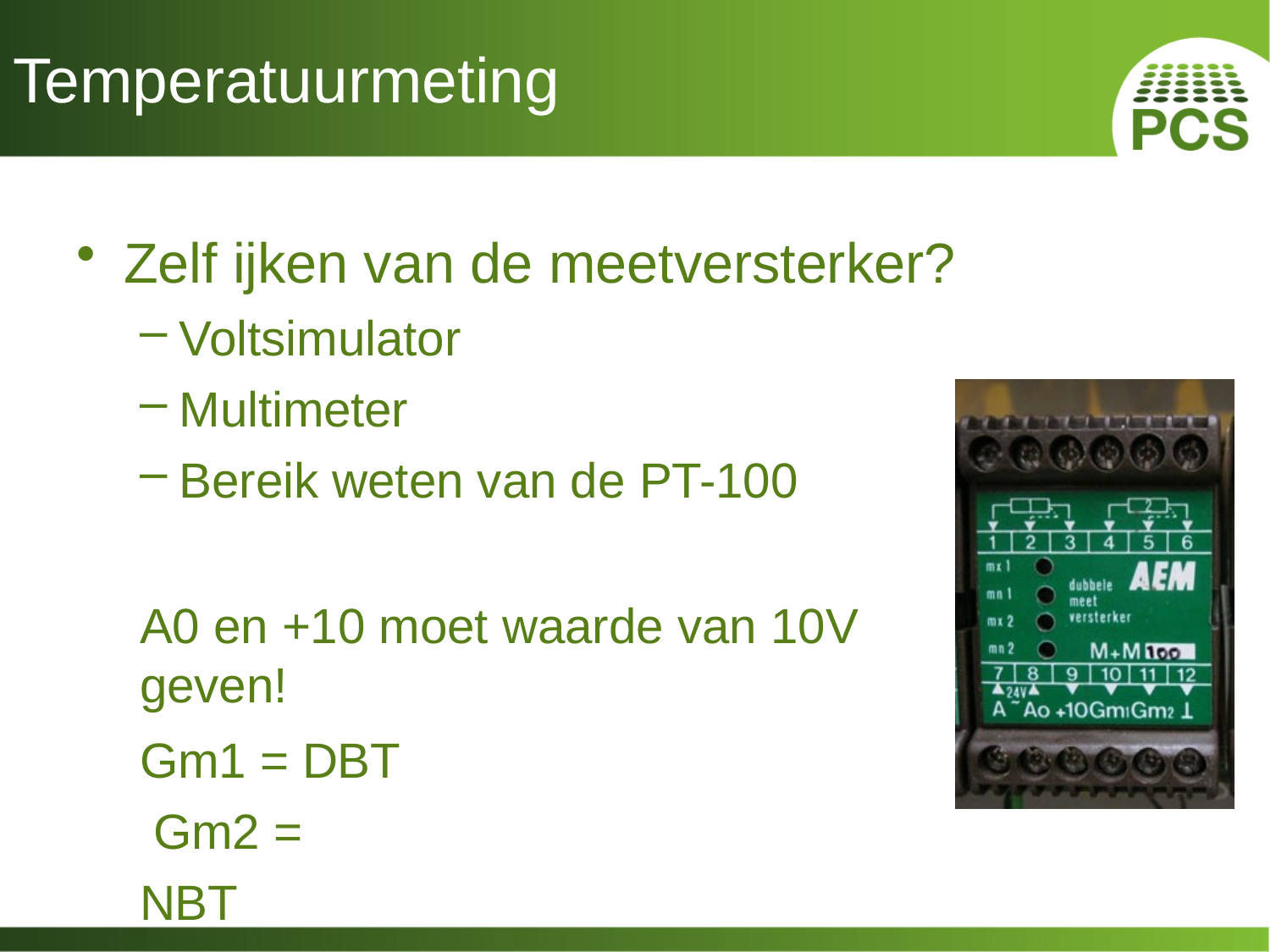

# Temperatuurmeting
Zelf ijken van de meetversterker?
Voltsimulator
Multimeter
Bereik weten van de PT-100

A0 en +10 moet waarde van 10V
geven!
Gm1 = DBT  Gm2 = NBT